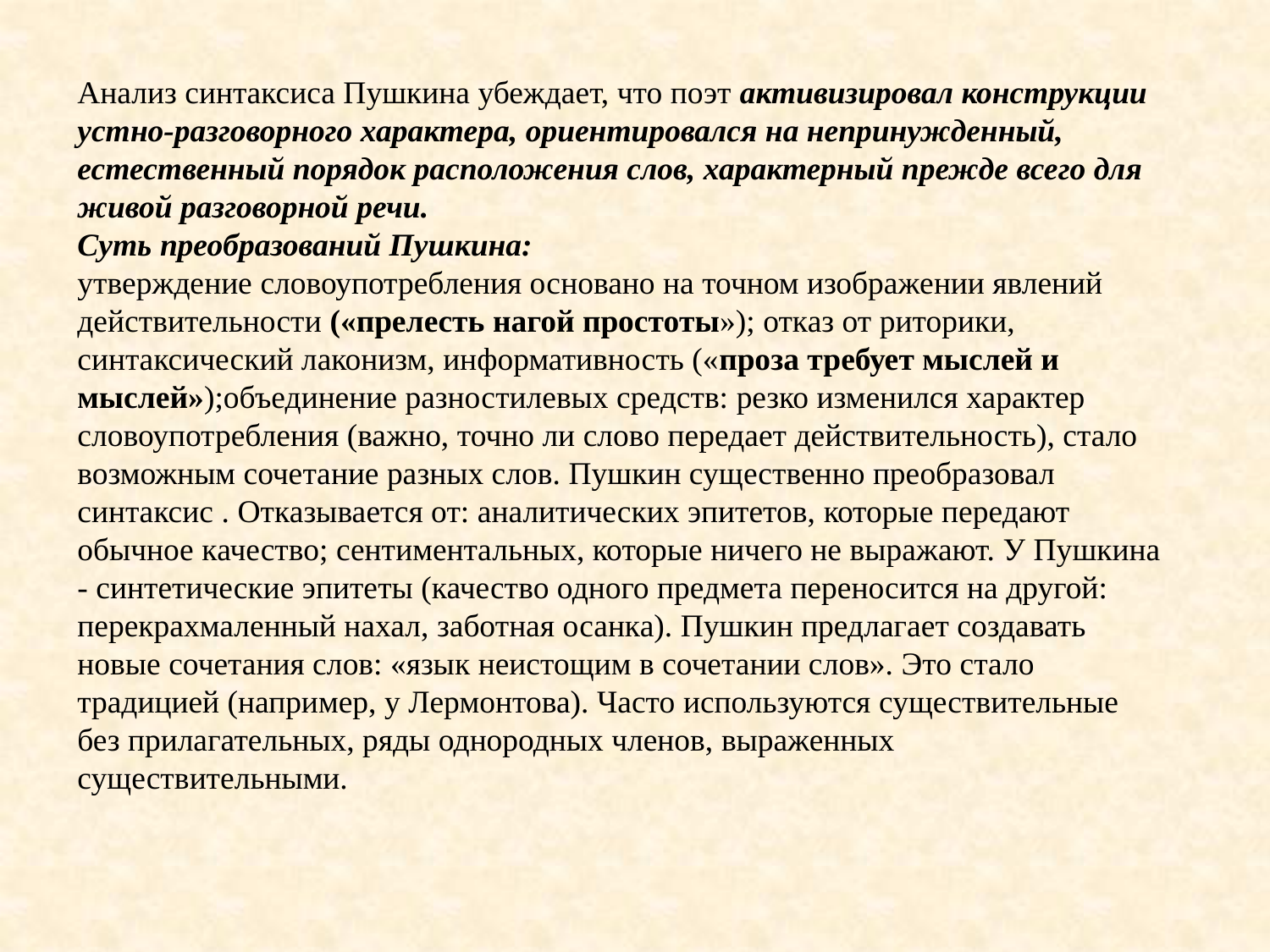

Анализ синтаксиса Пушкина убеждает, что поэт активизировал конструкции устно-разговорного характера, ориентировался на непринужденный, естественный порядок расположения слов, характерный прежде всего для живой разговорной речи.
Суть преобразований Пушкина:
утверждение словоупотребления основано на точном изображении явлений действительности («прелесть нагой простоты»); отказ от риторики, синтаксический лаконизм, информативность («проза требует мыслей и мыслей»);объединение разностилевых средств: резко изменился характер словоупотребления (важно, точно ли слово передает действительность), стало возможным сочетание разных слов. Пушкин существенно преобразовал синтаксис . Отказывается от: аналитических эпитетов, которые передают обычное качество; сентиментальных, которые ничего не выражают. У Пушкина - синтетические эпитеты (качество одного предмета переносится на другой: перекрахмаленный нахал, заботная осанка). Пушкин предлагает создавать новые сочетания слов: «язык неистощим в сочетании слов». Это стало традицией (например, у Лермонтова). Часто используются существительные без прилагательных, ряды однородных членов, выраженных существительными.